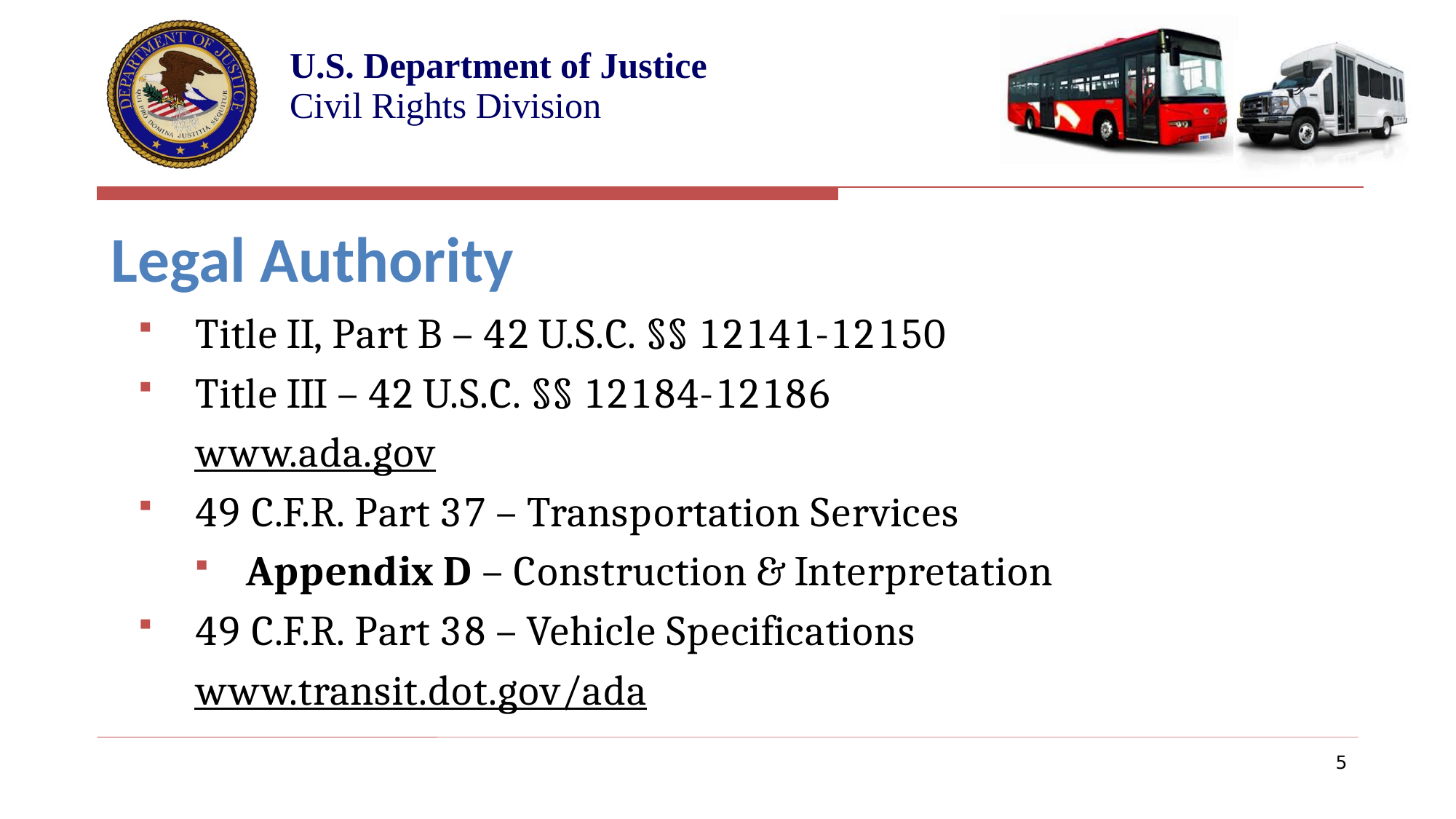

# Legal Authority
Title II, Part B – 42 U.S.C. §§ 12141-12150
Title III – 42 U.S.C. §§ 12184-12186
www.ada.gov
49 C.F.R. Part 37 – Transportation Services
Appendix D – Construction & Interpretation
49 C.F.R. Part 38 – Vehicle Specifications
www.transit.dot.gov/ada

5